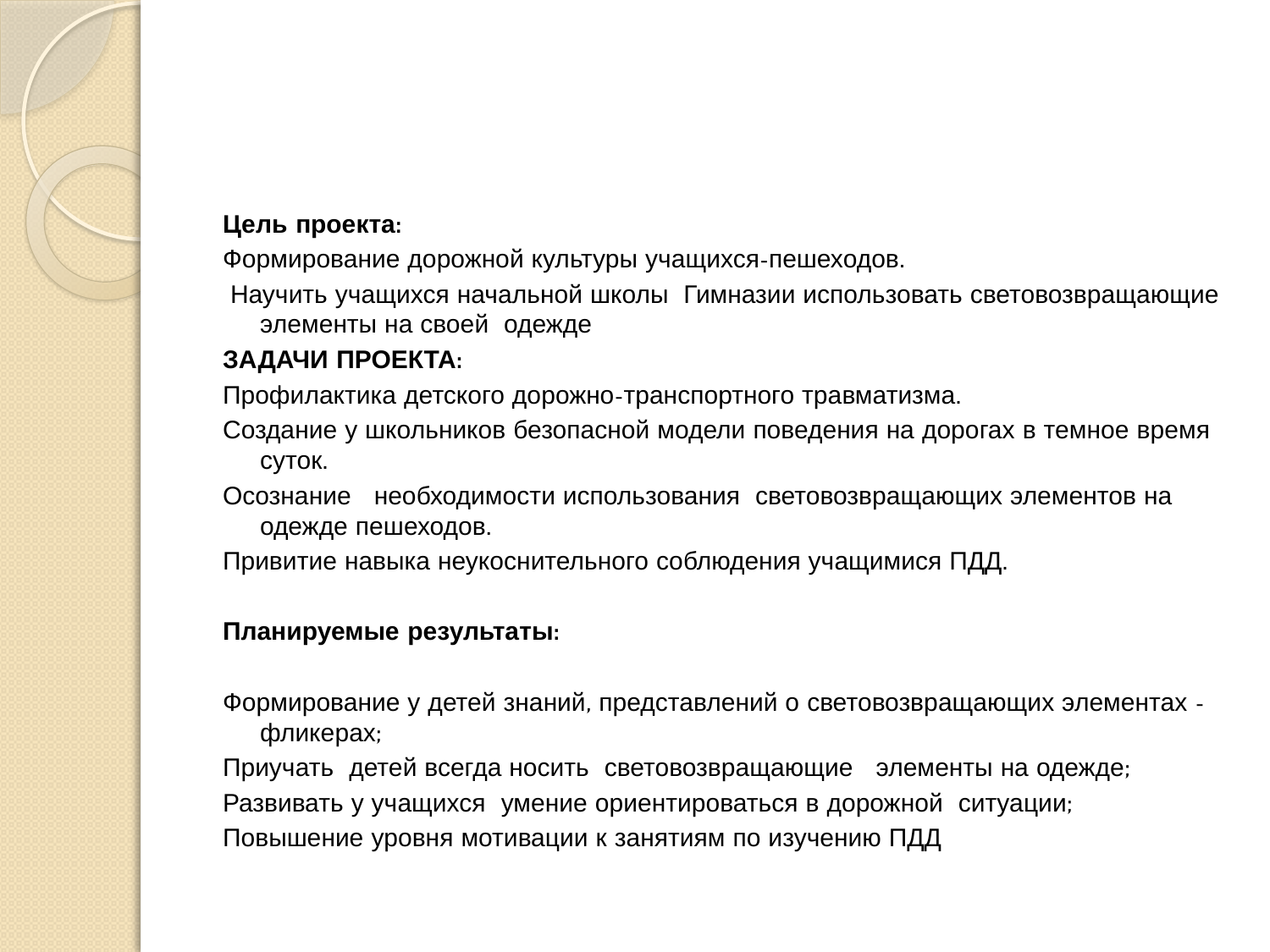

#
Цель проекта:
Формирование дорожной культуры учащихся-пешеходов.
 Научить учащихся начальной школы  Гимназии использовать световозвращающие  элементы на своей  одежде
ЗАДАЧИ ПРОЕКТА:
Профилактика детского дорожно-транспортного травматизма.
Создание у школьников безопасной модели поведения на дорогах в темное время суток.
Осознание   необходимости использования  световозвращающих элементов на одежде пешеходов.
Привитие навыка неукоснительного соблюдения учащимися ПДД.

Планируемые результаты:

Формирование у детей знаний, представлений о световозвращающих элементах - фликерах;
Приучать  детей всегда носить  световозвращающие   элементы на одежде;
Развивать у учащихся  умение ориентироваться в дорожной  ситуации;
Повышение уровня мотивации к занятиям по изучению ПДД